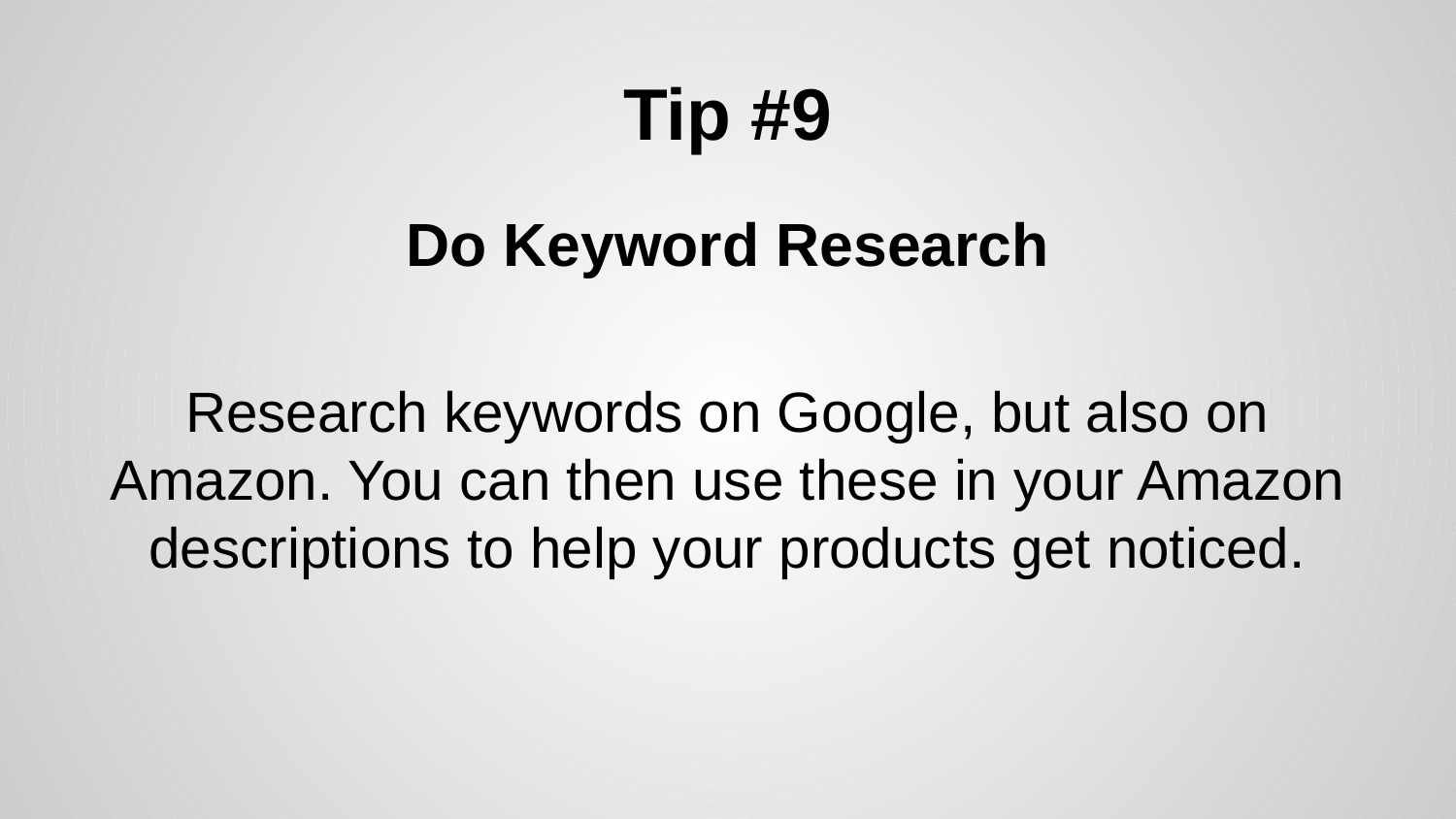

# Tip #9
Do Keyword Research

Research keywords on Google, but also on Amazon. You can then use these in your Amazon descriptions to help your products get noticed.

.